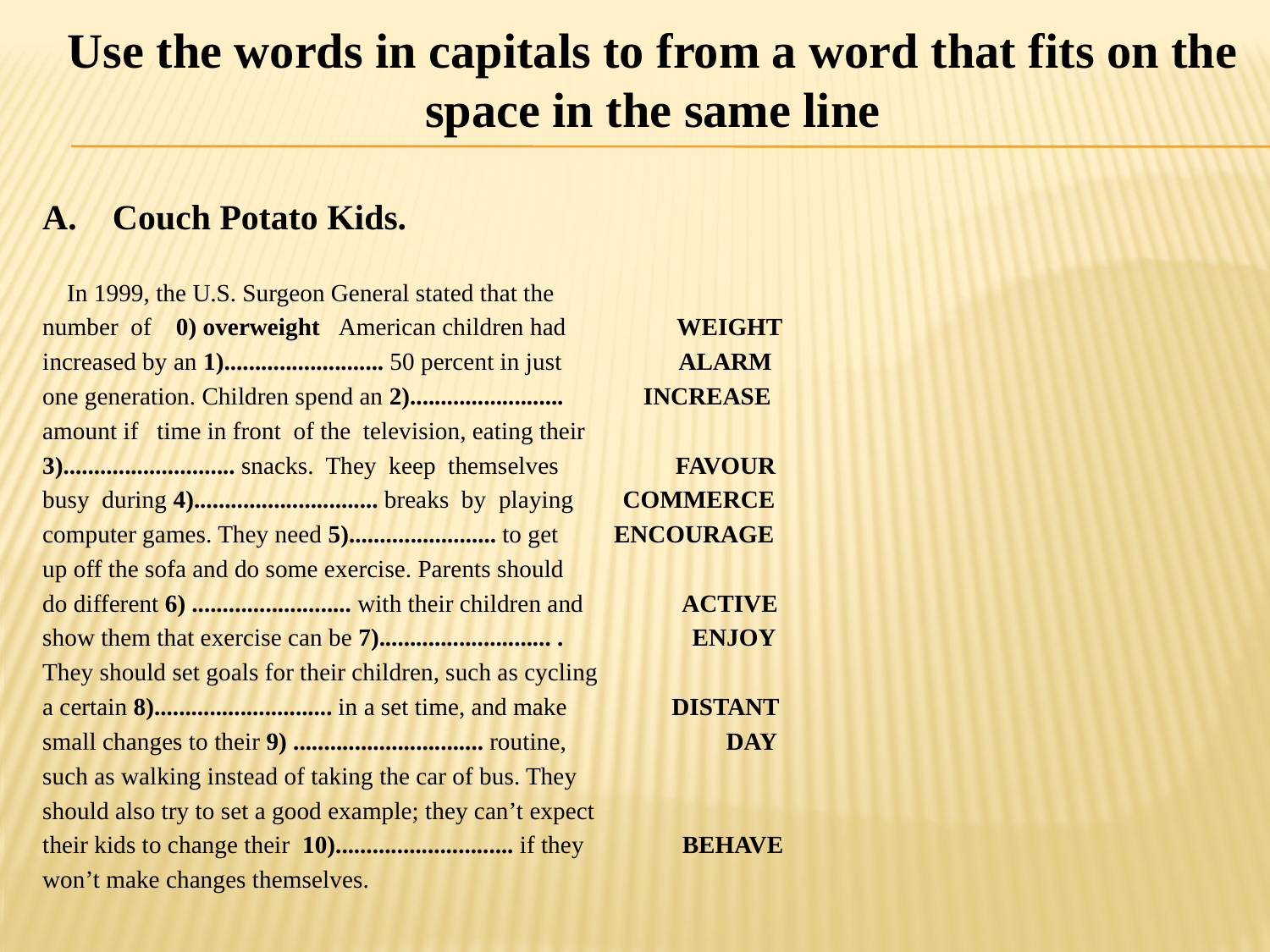

# Use the words in capitals to from a word that fits on the space in the same line
A.    Couch Potato Kids.

    In 1999, the U.S. Surgeon General stated that the
number  of    0) overweight   American children had                  WEIGHT
increased by an 1).......................... 50 percent in just                   ALARM
one generation. Children spend an 2).........................             INCREASE
amount if   time in front  of the  television, eating their
3)............................ snacks.  They  keep  themselves                   FAVOUR
busy  during 4).............................. breaks  by  playing        COMMERCE
computer games. They need 5)........................ to get         ENCOURAGE
up off the sofa and do some exercise. Parents should
do different 6) .......................... with their children and                ACTIVE
show them that exercise can be 7)............................ .                     ENJOY
They should set goals for their children, such as cycling
a certain 8)............................. in a set time, and make                 DISTANT
small changes to their 9) ............................... routine,                          DAY
such as walking instead of taking the car of bus. They
should also try to set a good example; they can’t expect
their kids to change their  10)............................. if they                BEHAVE
won’t make changes themselves.